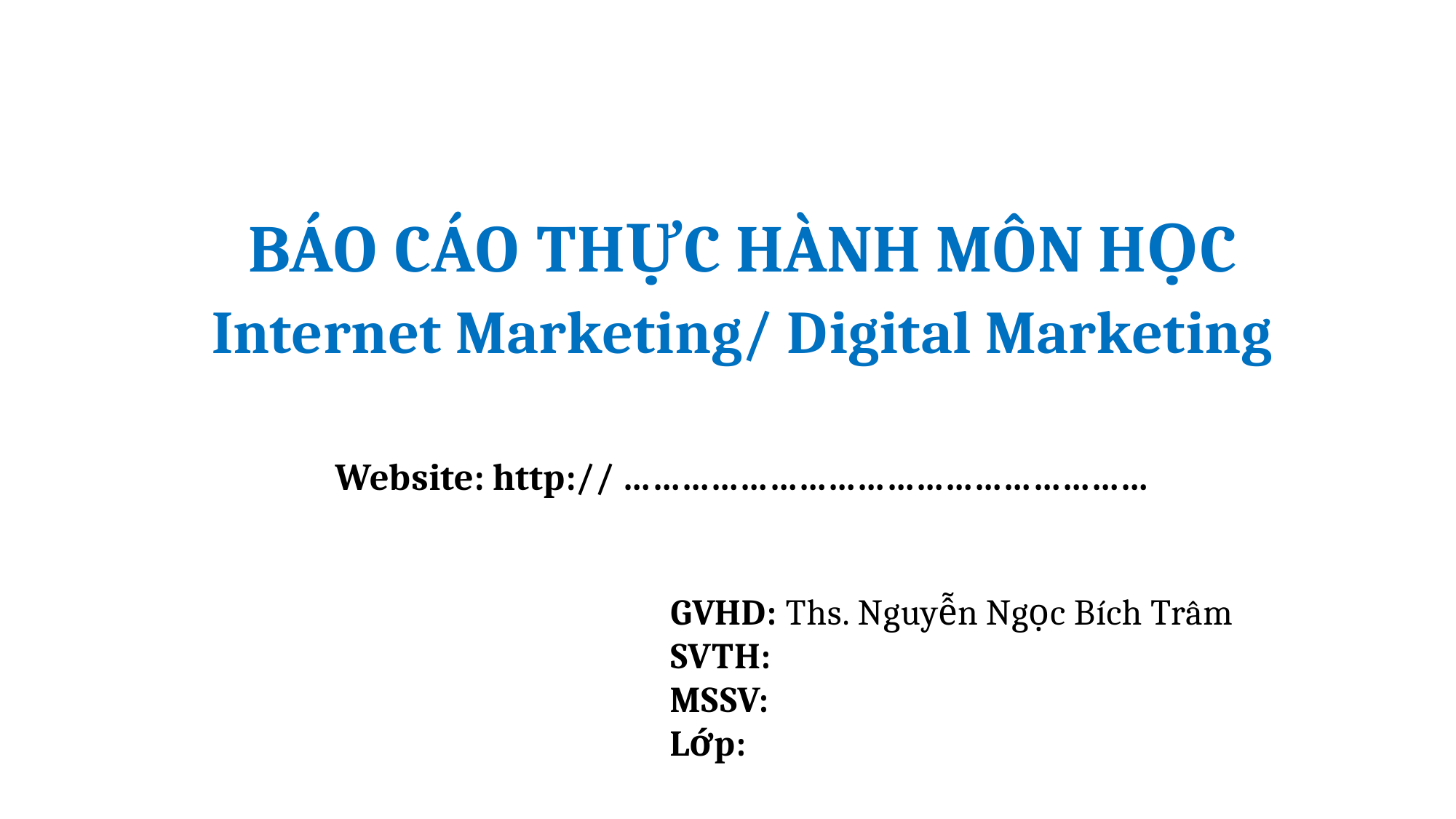

BÁO CÁO THỰC HÀNH MÔN HỌC
Internet Marketing/ Digital Marketing
Website: http:// ………………………………………………
GVHD: Ths. Nguyễn Ngọc Bích Trâm
SVTH:
MSSV:
Lớp: